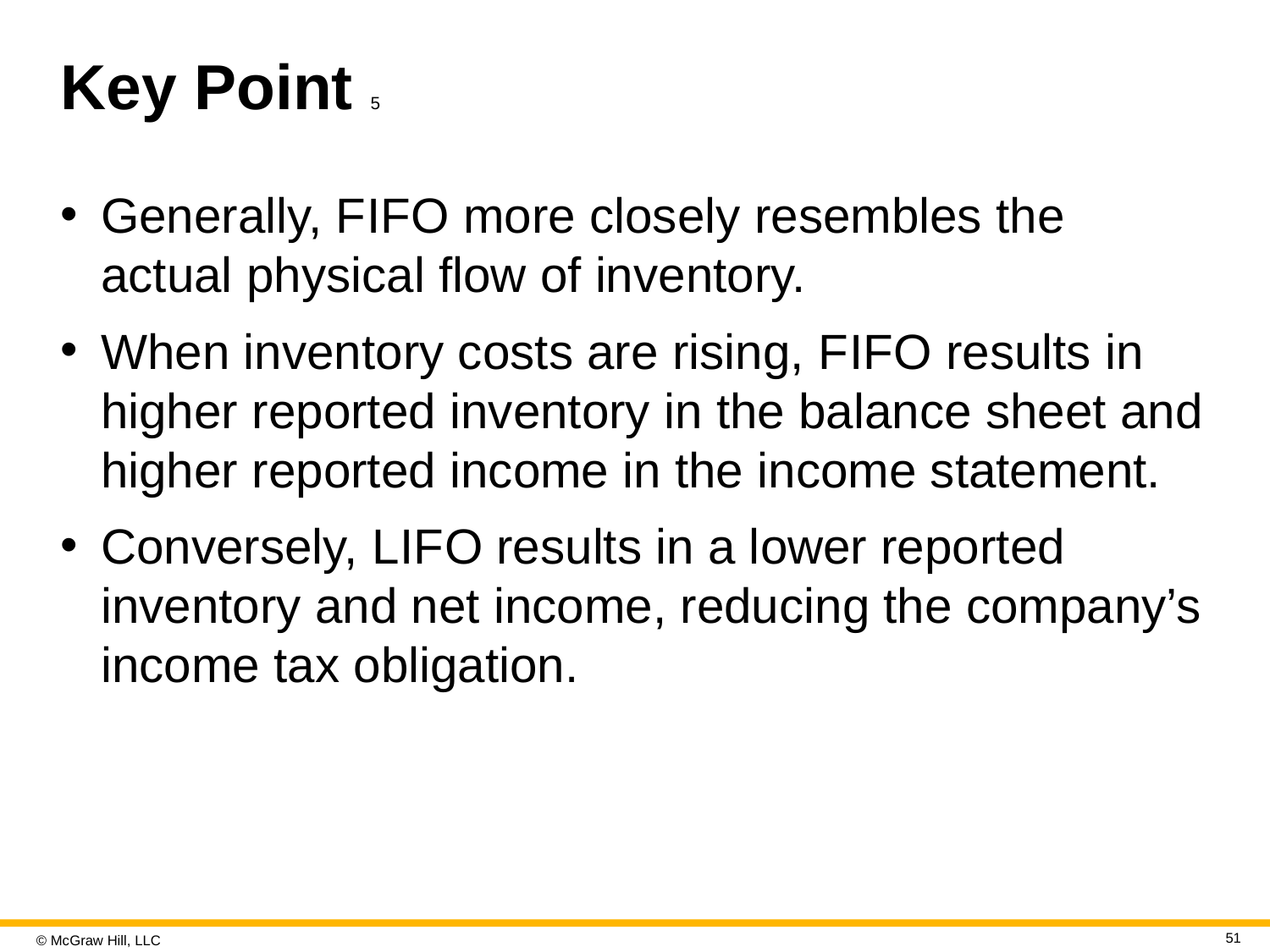

# Key Point 5
Generally, F I F O more closely resembles the actual physical flow of inventory.
When inventory costs are rising, F I F O results in higher reported inventory in the balance sheet and higher reported income in the income statement.
Conversely, L I F O results in a lower reported inventory and net income, reducing the company’s income tax obligation.
51